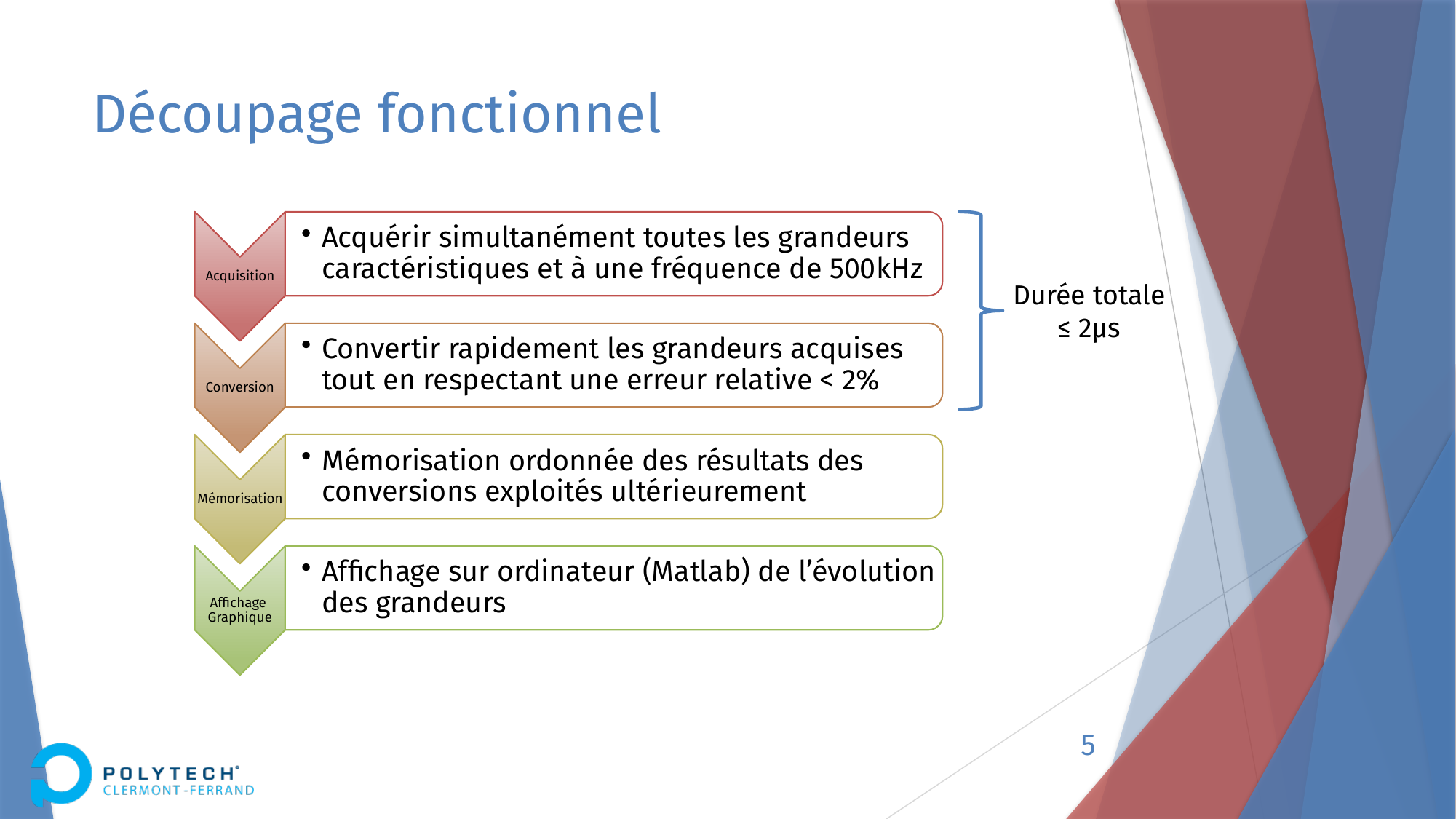

# Découpage fonctionnel
Acquisition
Acquérir simultanément toutes les grandeurs caractéristiques et à une fréquence de 500kHz
Conversion
Convertir rapidement les grandeurs acquises tout en respectant une erreur relative < 2%
Mémorisation
Mémorisation ordonnée des résultats des conversions exploités ultérieurement
Affichage
Graphique
Affichage sur ordinateur (Matlab) de l’évolution des grandeurs

Durée totale
≤ 2µs
5